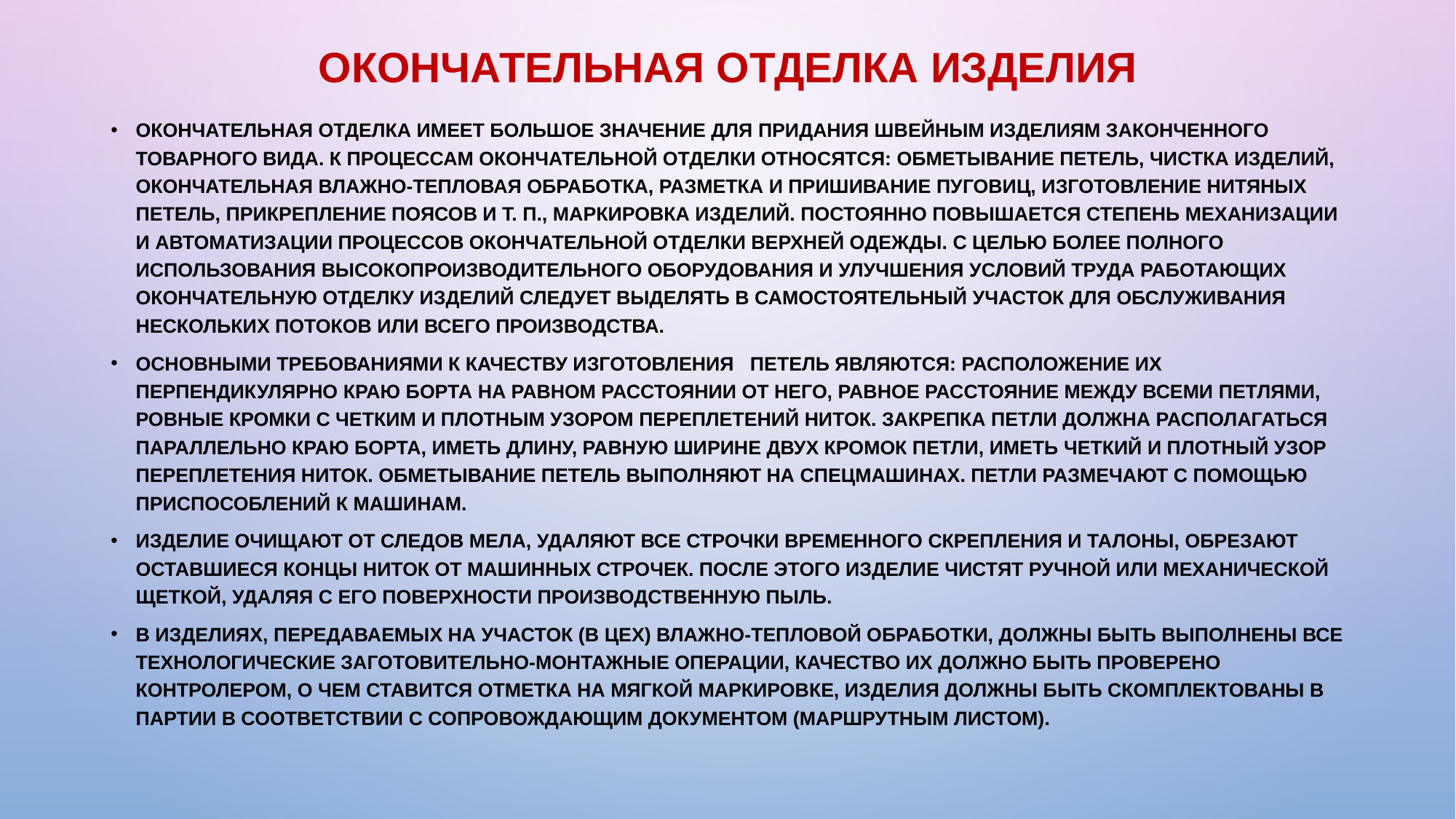

# Окончательная отделка изделия
Окончательная отделка имеет большое значение для придания швейным изделиям законченного товарного вида. К процессам окончательной отделки относятся: обметывание петель, чистка изделий, окончательная влажно-тепловая обработка, разметка и пришивание пуговиц, изготовление нитяных петель, прикрепление поясов и т. п., маркировка изделий. Постоянно повышается степень механизации и автоматизации процессов окончательной отделки верхней одежды. С целью более полного использования высокопроизводительного оборудования и улучшения условий труда работающих окончательную отделку изделий следует выделять в самостоятельный участок для обслуживания нескольких потоков или всего производства.
Основными требованиями к качеству изготовления   петель являются: расположение их перпендикулярно краю борта на равном расстоянии от него, равное расстояние между всеми петлями, ровные кромки с четким и плотным узором переплетений ниток. Закрепка петли должна располагаться параллельно краю борта, иметь длину, равную ширине двух кромок петли, иметь четкий и плотный узор переплетения ниток. Обметывание петель выполняют на спецмашинах. Петли размечают с помощью при­способлений к машинам.
Изделие очищают от следов мела, удаляют все строчки временного скрепления и талоны, обрезают оставшиеся концы ниток от машинных строчек. После этого изделие чистят ручной или механической щеткой, удаляя с его поверхности производ­ственную пыль.
В изделиях, передаваемых на участок (в цех) влажно-тепловой обработки, должны быть выполнены все технологические заготовительно-монтажные операции, качество их должно быть прове­рено контролером, о чем ставится отметка на мягкой маркировке, изделия должны быть скомплектованы в партии в соответствии с сопровождающим документом (маршрутным листом).